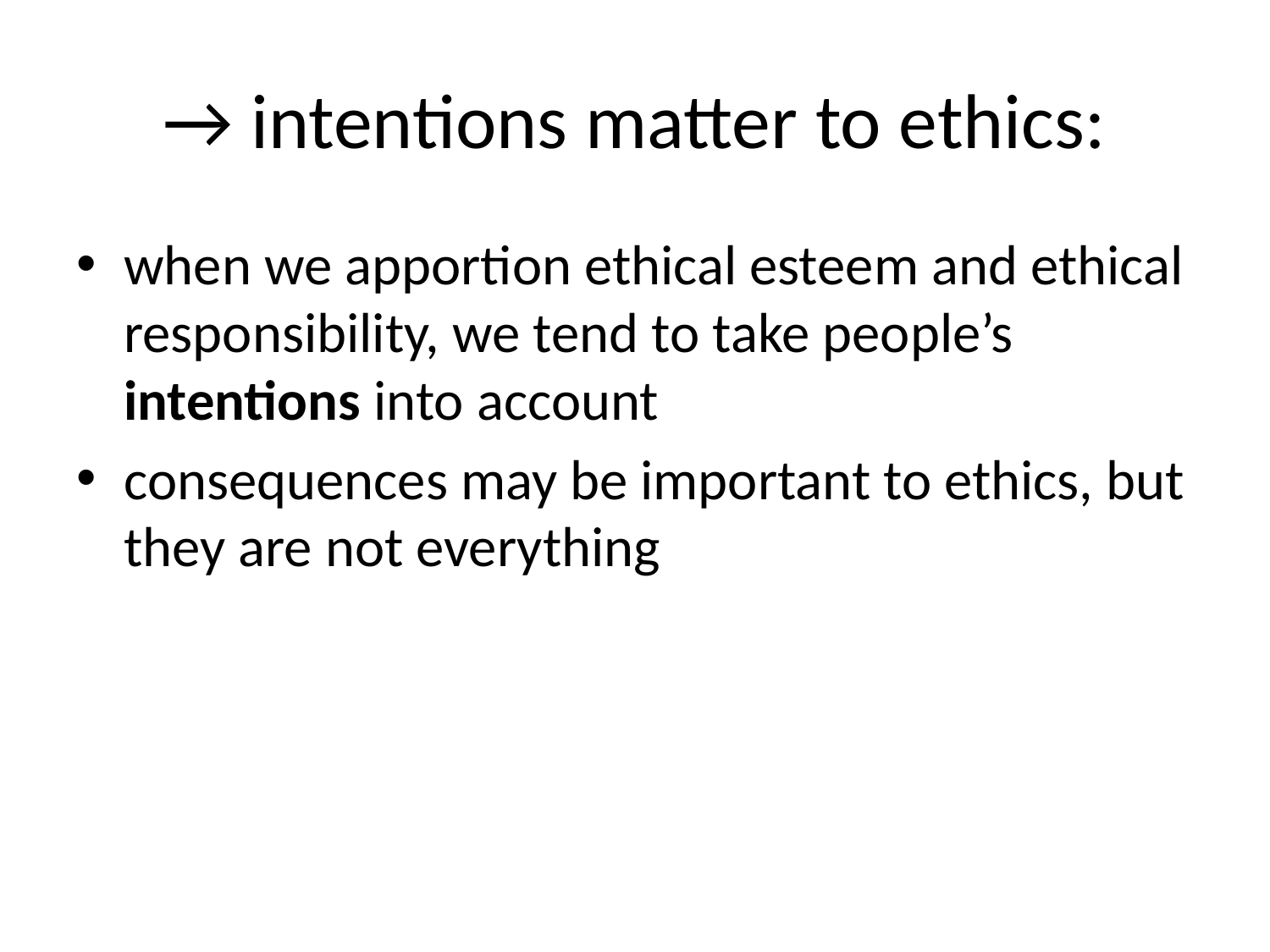

# → intentions matter to ethics:
when we apportion ethical esteem and ethical responsibility, we tend to take people’s intentions into account
consequences may be important to ethics, but they are not everything